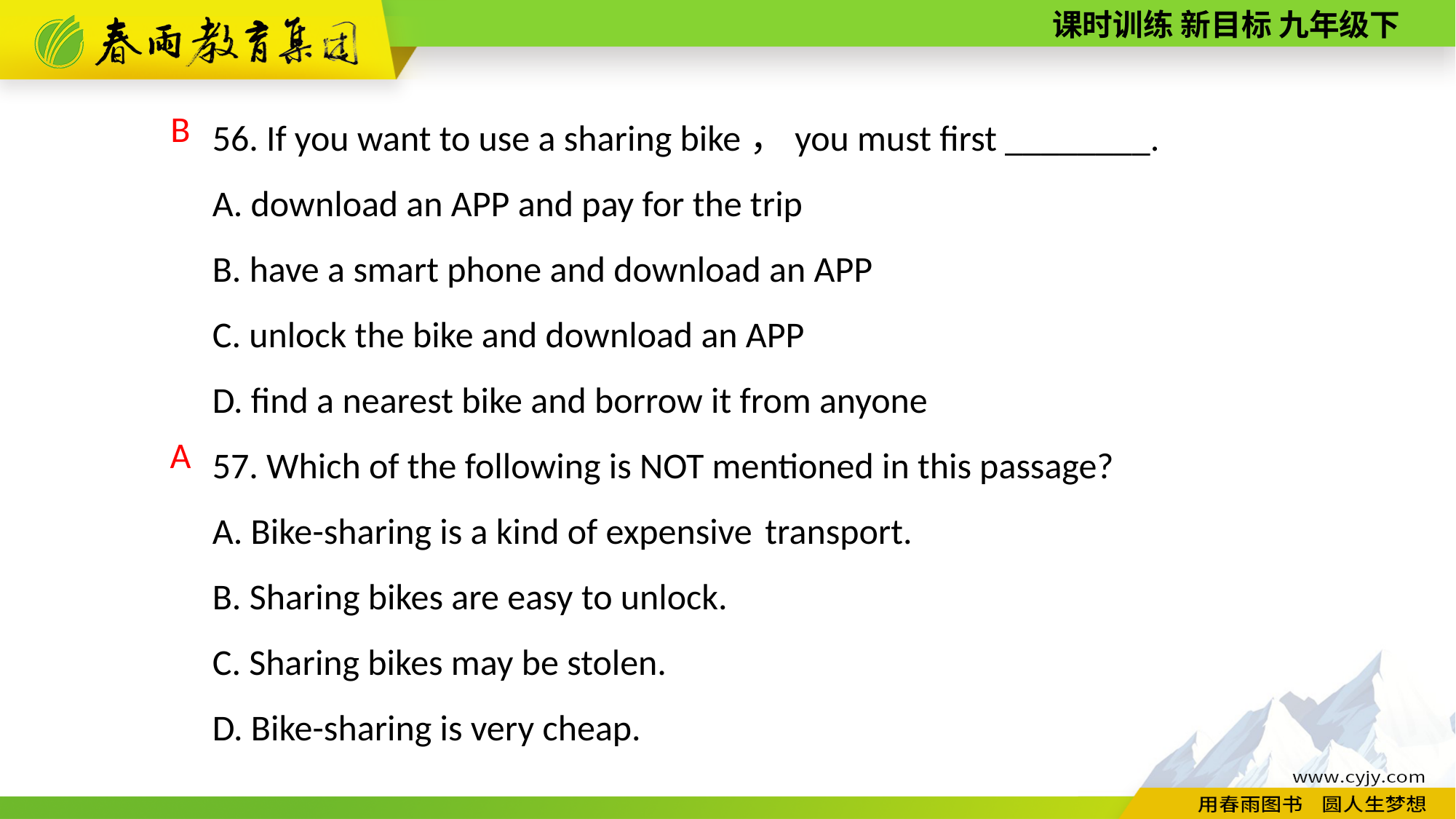

56. If you want to use a sharing bike，you must first ________.
A. download an APP and pay for the trip
B. have a smart phone and download an APP
C. unlock the bike and download an APP
D. find a nearest bike and borrow it from anyone
57. Which of the following is NOT mentioned in this passage?
A. Bike­-sharing is a kind of expensive  transport.
B. Sharing bikes are easy to unlock.
C. Sharing bikes may be stolen.
D. Bike-­sharing is very cheap.
B
A